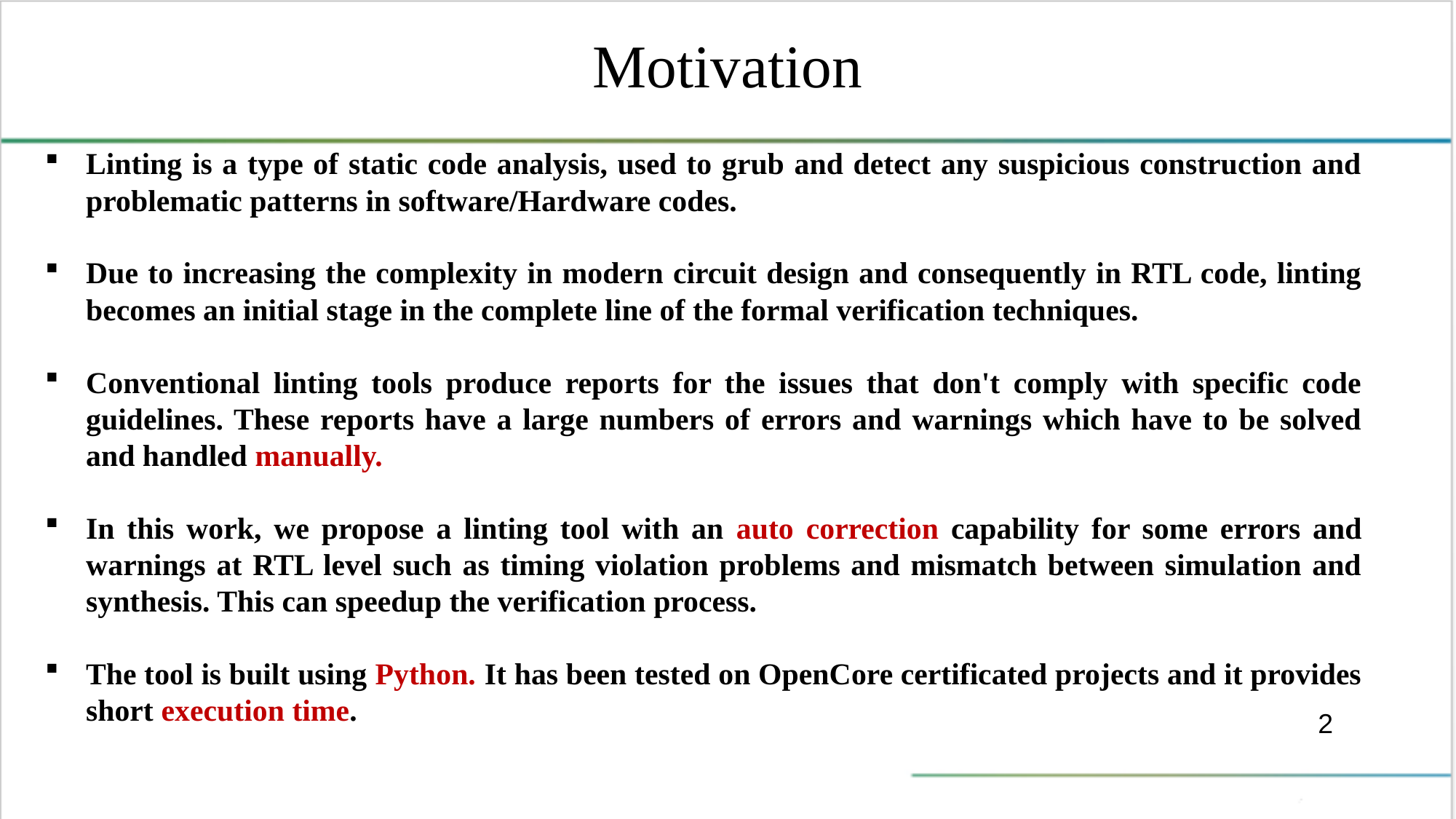

# Motivation

Linting is a type of static code analysis, used to grub and detect any suspicious construction and problematic patterns in software/Hardware codes.

Due to increasing the complexity in modern circuit design and consequently in RTL code, linting becomes an initial stage in the complete line of the formal verification techniques.

Conventional linting tools produce reports for the issues that don't comply with specific code guidelines. These reports have a large numbers of errors and warnings which have to be solved and handled manually.

In this work, we propose a linting tool with an auto correction capability for some errors and warnings at RTL level such as timing violation problems and mismatch between simulation and synthesis. This can speedup the verification process.

The tool is built using Python. It has been tested on OpenCore certificated projects and it provides short execution time.

2